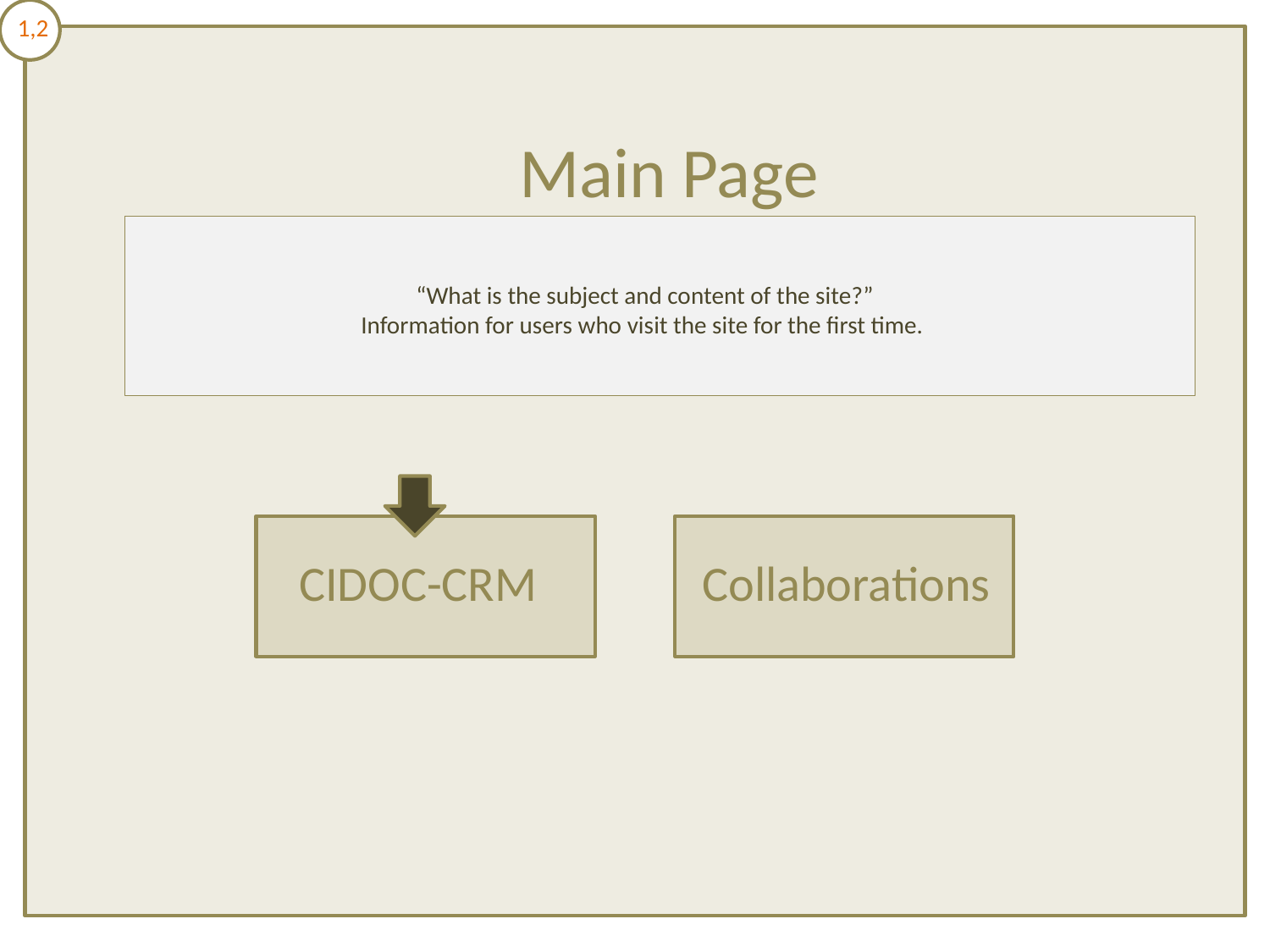

1,2

Main Page

“What is the subject and content of the site?”
Information for users who visit the site for the first time.

CIDOC-CRM
Collaborations